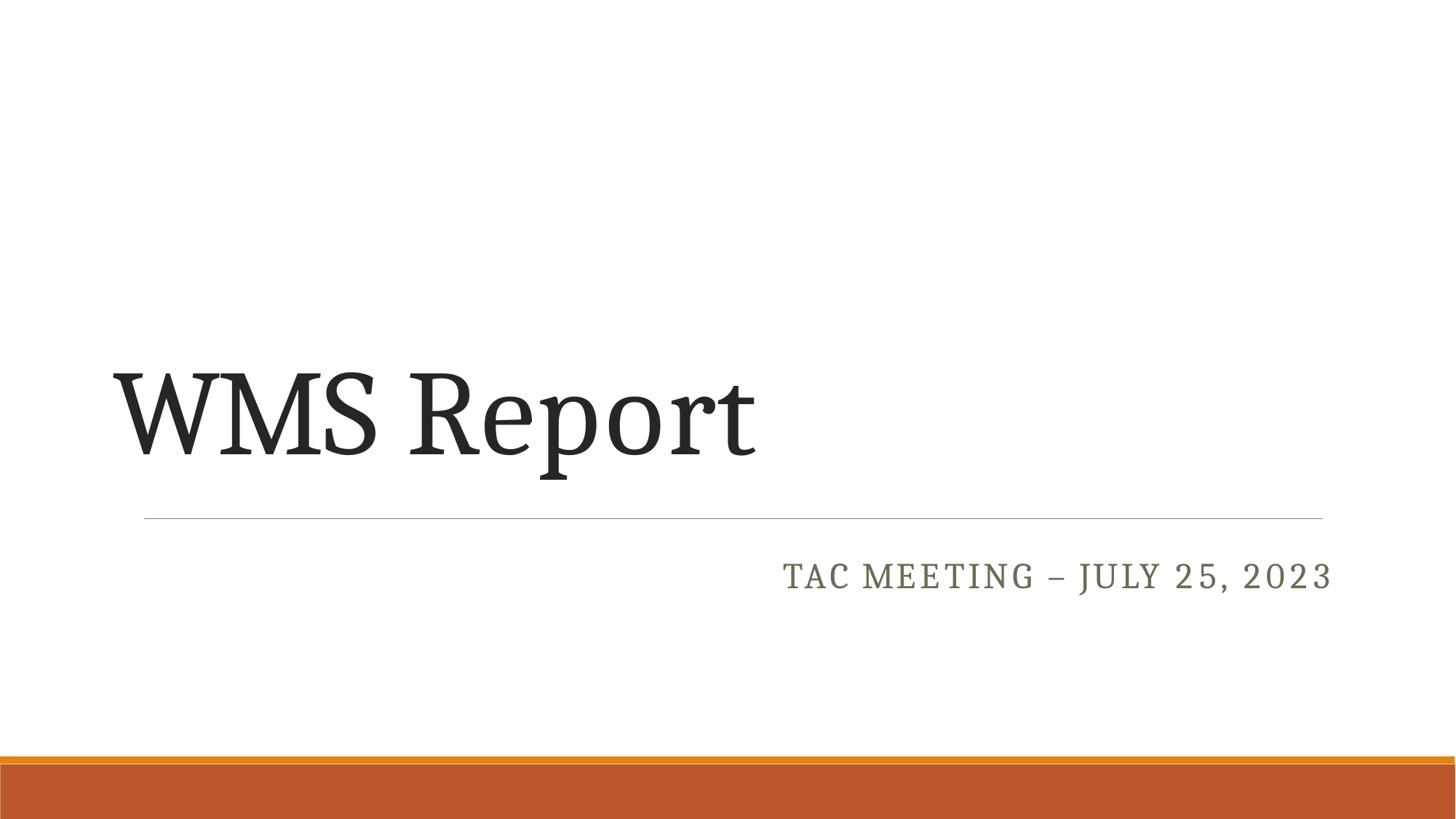

# WMS Report
TAC Meeting – July 25, 2023